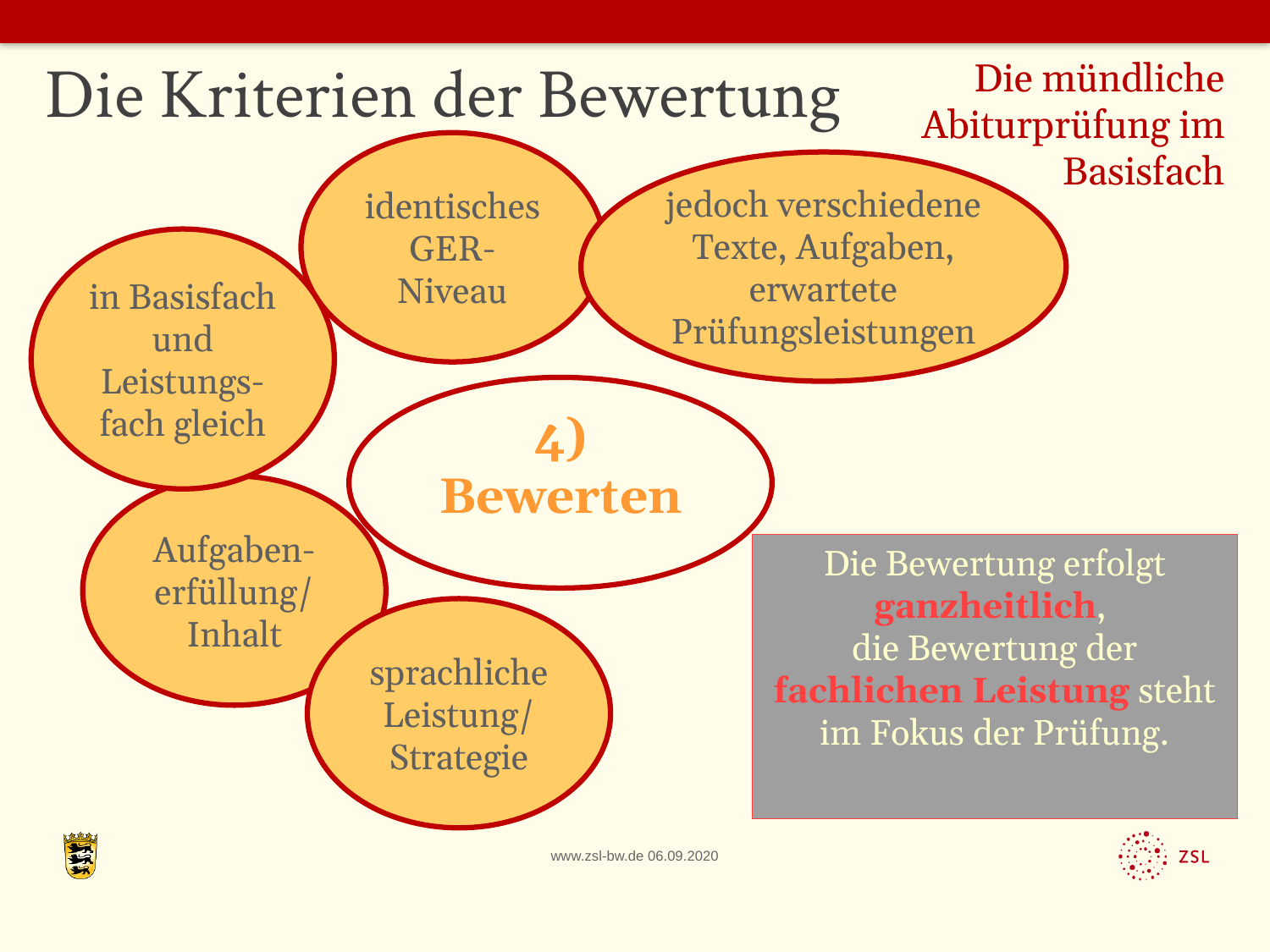

# Die Kriterien der Bewertung
Die mündliche Abiturprüfung im Basisfach
identisches GER-Niveau
jedoch verschiedene Texte, Aufgaben, erwartete Prüfungsleistungen
in Basisfach und Leistungs-fach gleich
4) Bewerten

Aufgaben-erfüllung/
Inhalt
Die Bewertung erfolgt ganzheitlich,
die Bewertung der fachlichen Leistung steht im Fokus der Prüfung.

sprachliche Leistung/ Strategie